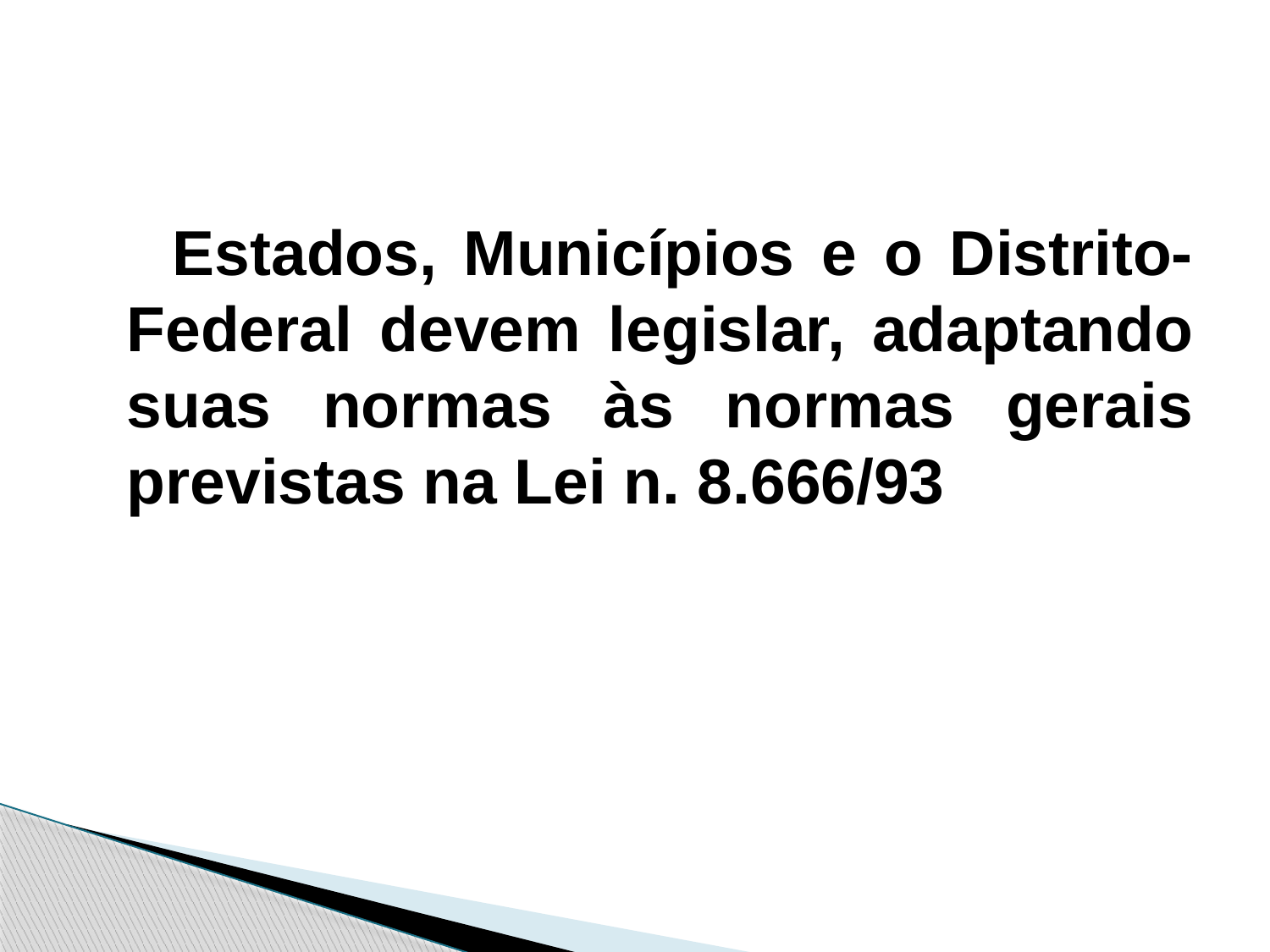

Estados, Municípios e o Distrito-Federal devem legislar, adaptando suas normas às normas gerais previstas na Lei n. 8.666/93